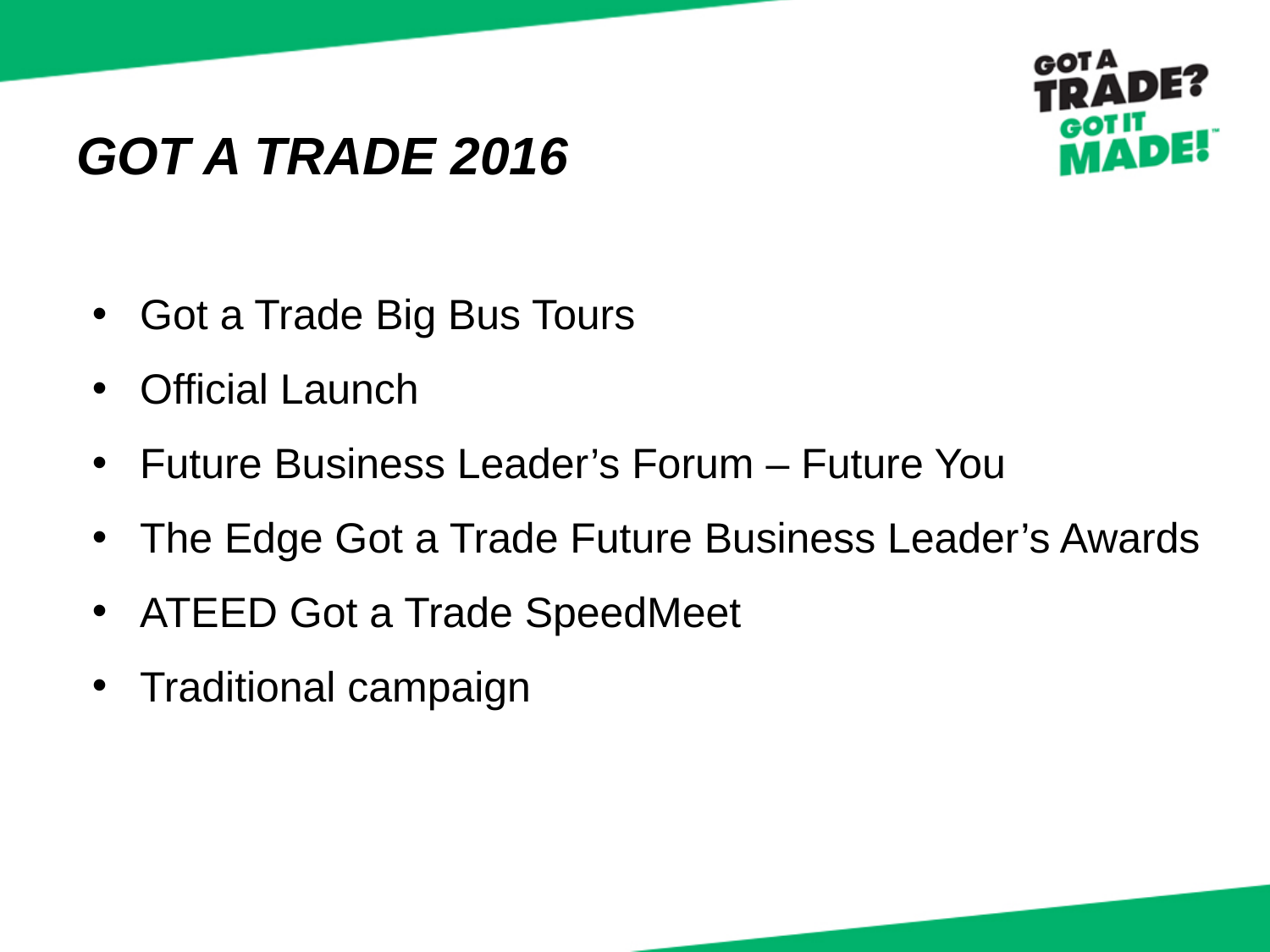

# GOT A TRADE 2016
Got a Trade Big Bus Tours
Official Launch
Future Business Leader’s Forum – Future You
The Edge Got a Trade Future Business Leader’s Awards
ATEED Got a Trade SpeedMeet
Traditional campaign